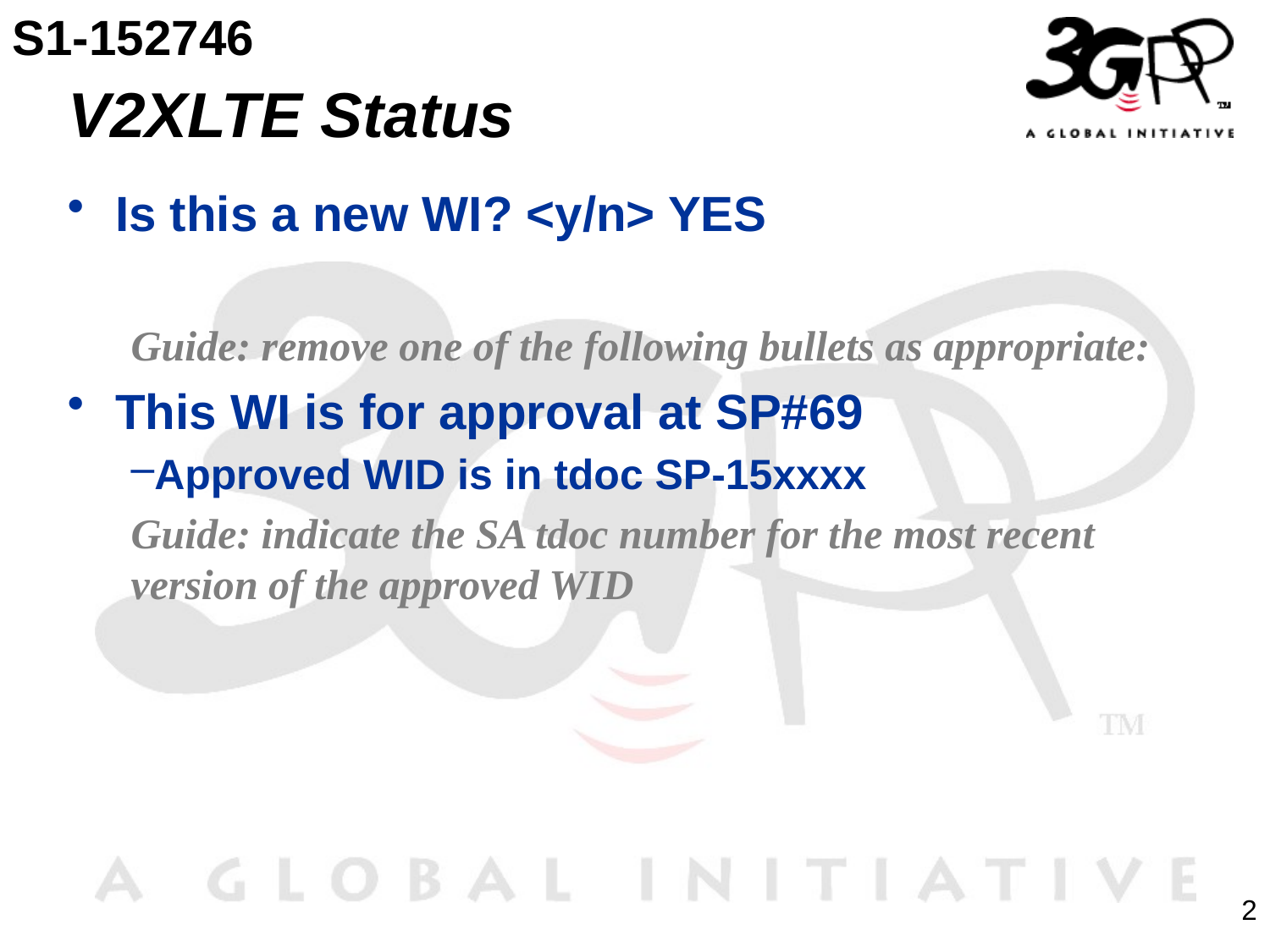

S1-152746
# V2XLTE Status
Is this a new WI? <y/n> YES

Guide: remove one of the following bullets as appropriate:
This WI is for approval at SP#69
Approved WID is in tdoc SP-15xxxx
Guide: indicate the SA tdoc number for the most recent version of the approved WID
2